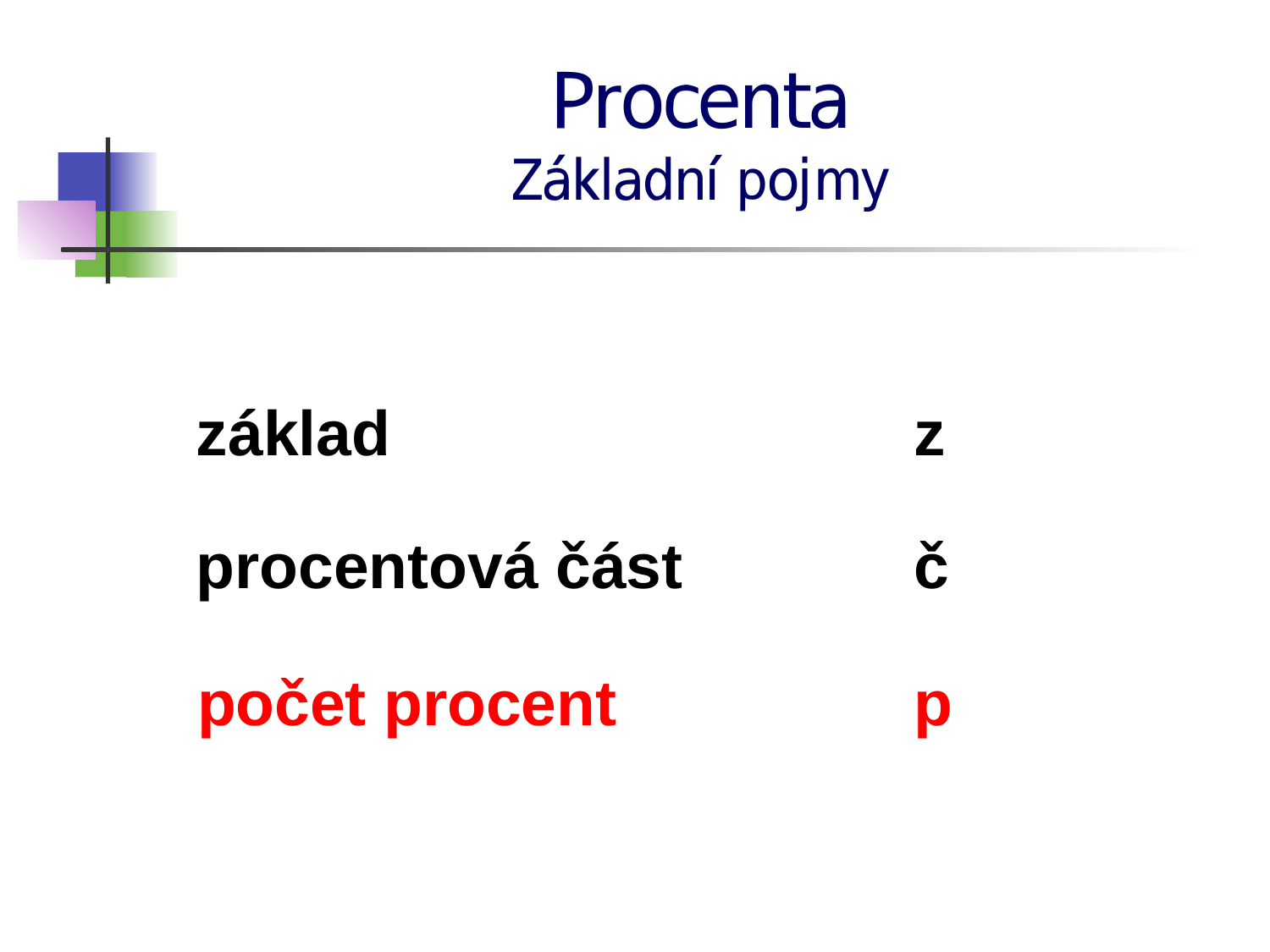

# Procenta Základní pojmy
z
základ
č
procentová část
počet procent
p